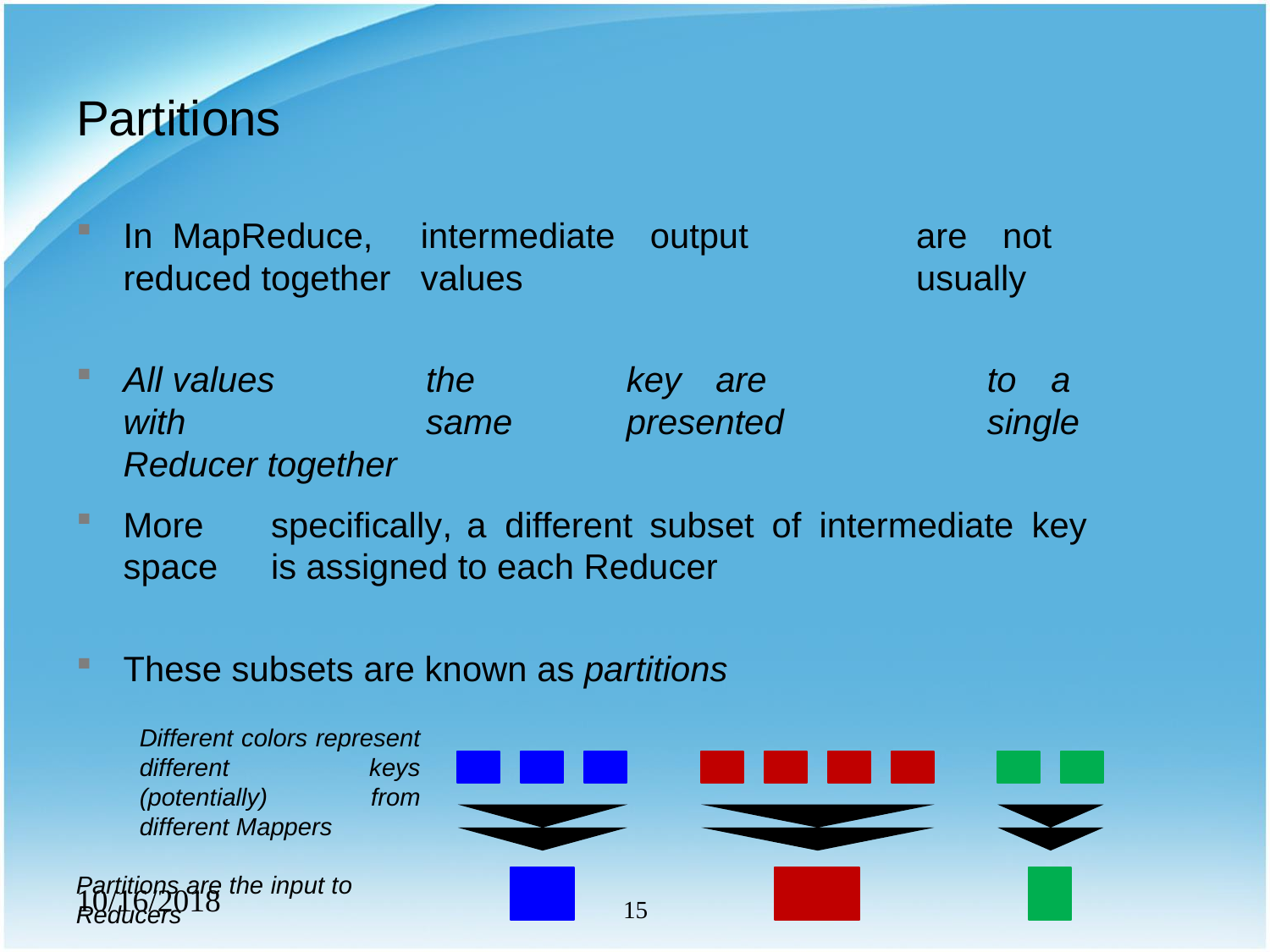

# Partitions
In	MapReduce,
reduced together
intermediate	output	values
are	not	usually
All	values	with
Reducer together
the	same
key	are	presented
to	a	single
More	specifically,	a	different	subset	of	intermediate	key	space	is assigned to each Reducer

These subsets are known as partitions

Different colors represent different keys (potentially) from different Mappers

Partitions are the input to Reducers

10/16/2018
15